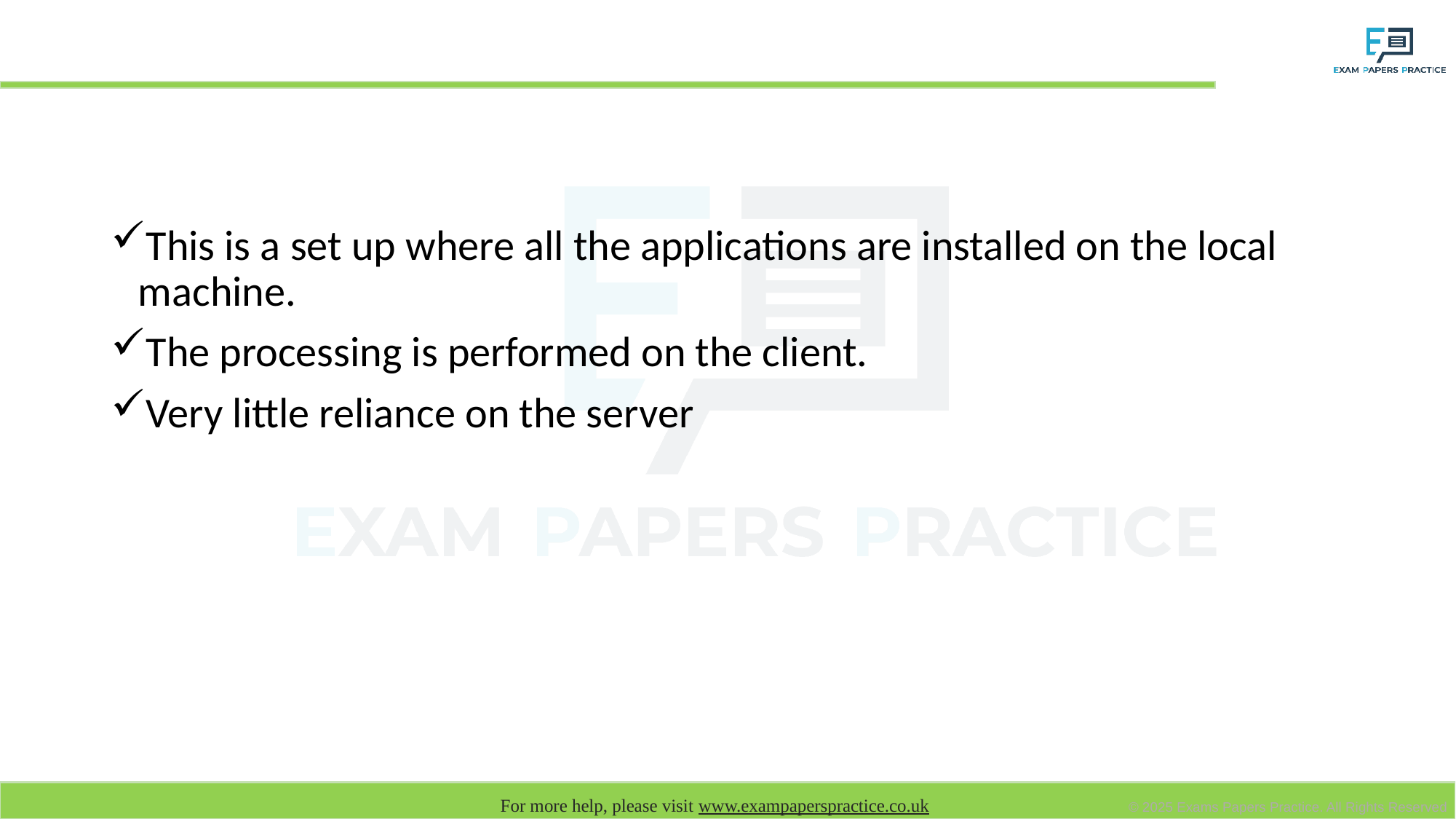

# Thick client
This is a set up where all the applications are installed on the local machine.
The processing is performed on the client.
Very little reliance on the server